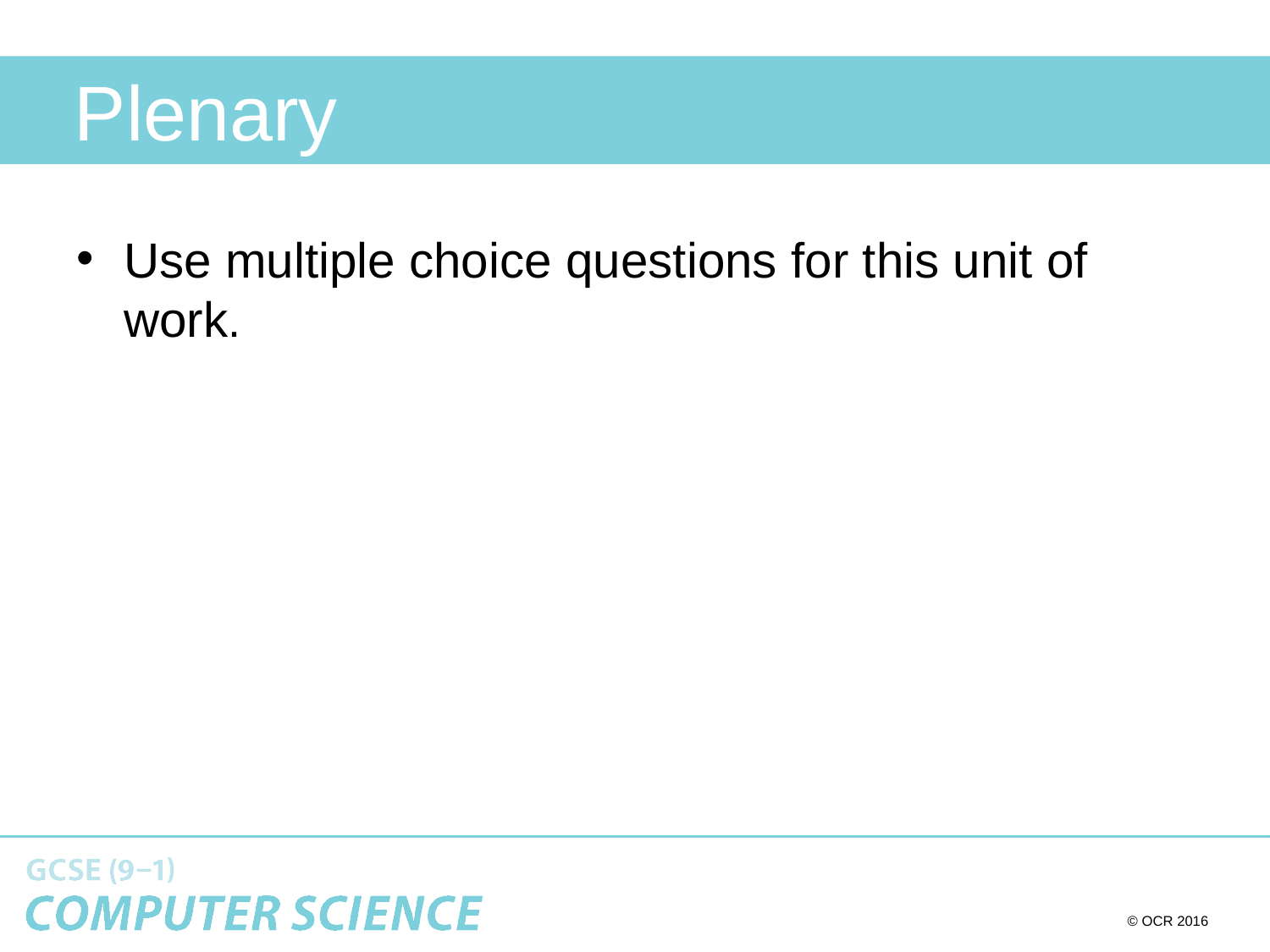

# Plenary

Use multiple choice questions for this unit of work.